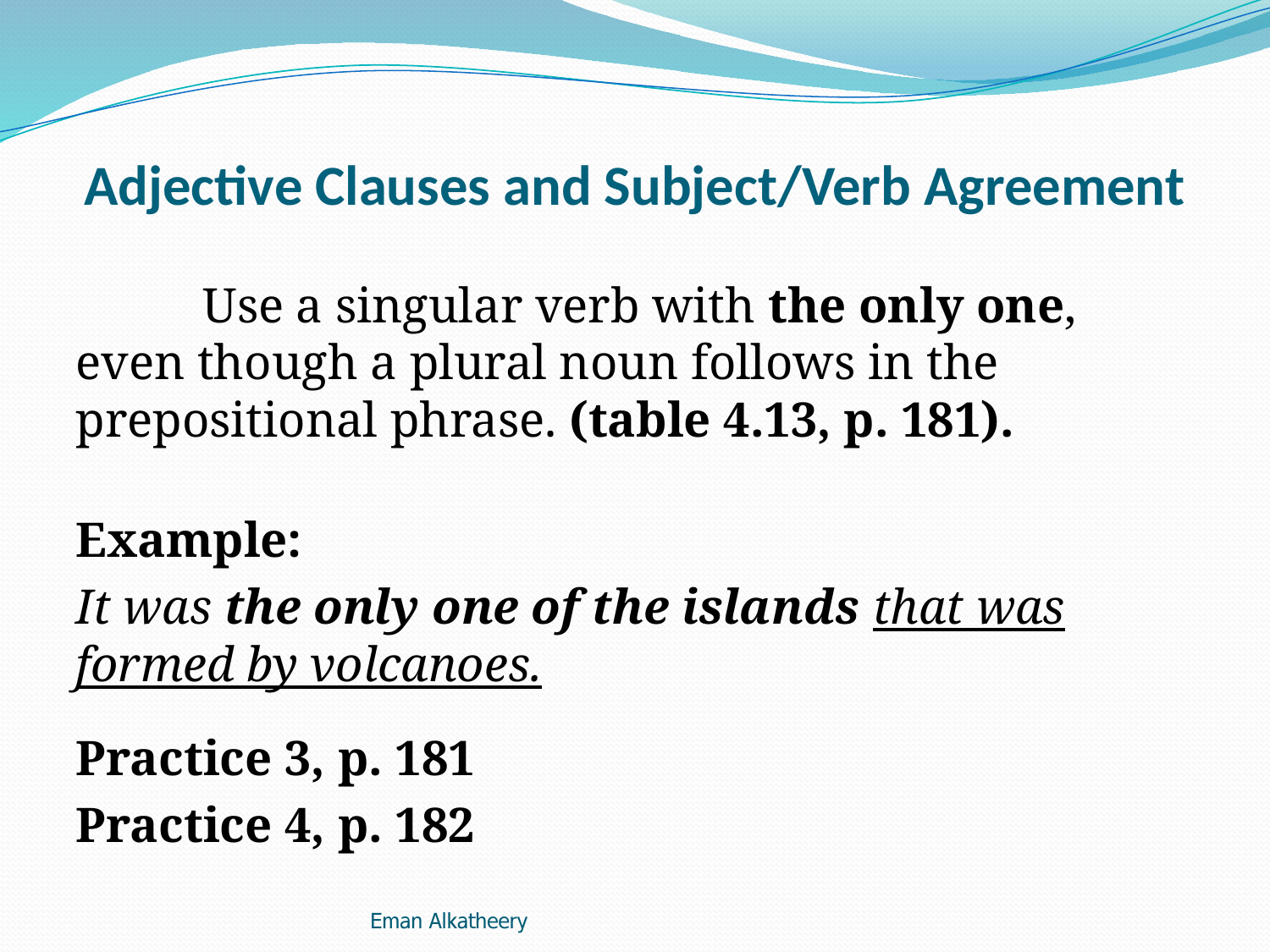

# Adjective Clauses and Subject/Verb Agreement
	Use a singular verb with the only one, even though a plural noun follows in the prepositional phrase. (table 4.13, p. 181).

Example:
It was the only one of the islands that was formed by volcanoes.

Practice 3, p. 181
Practice 4, p. 182

Eman Alkatheery